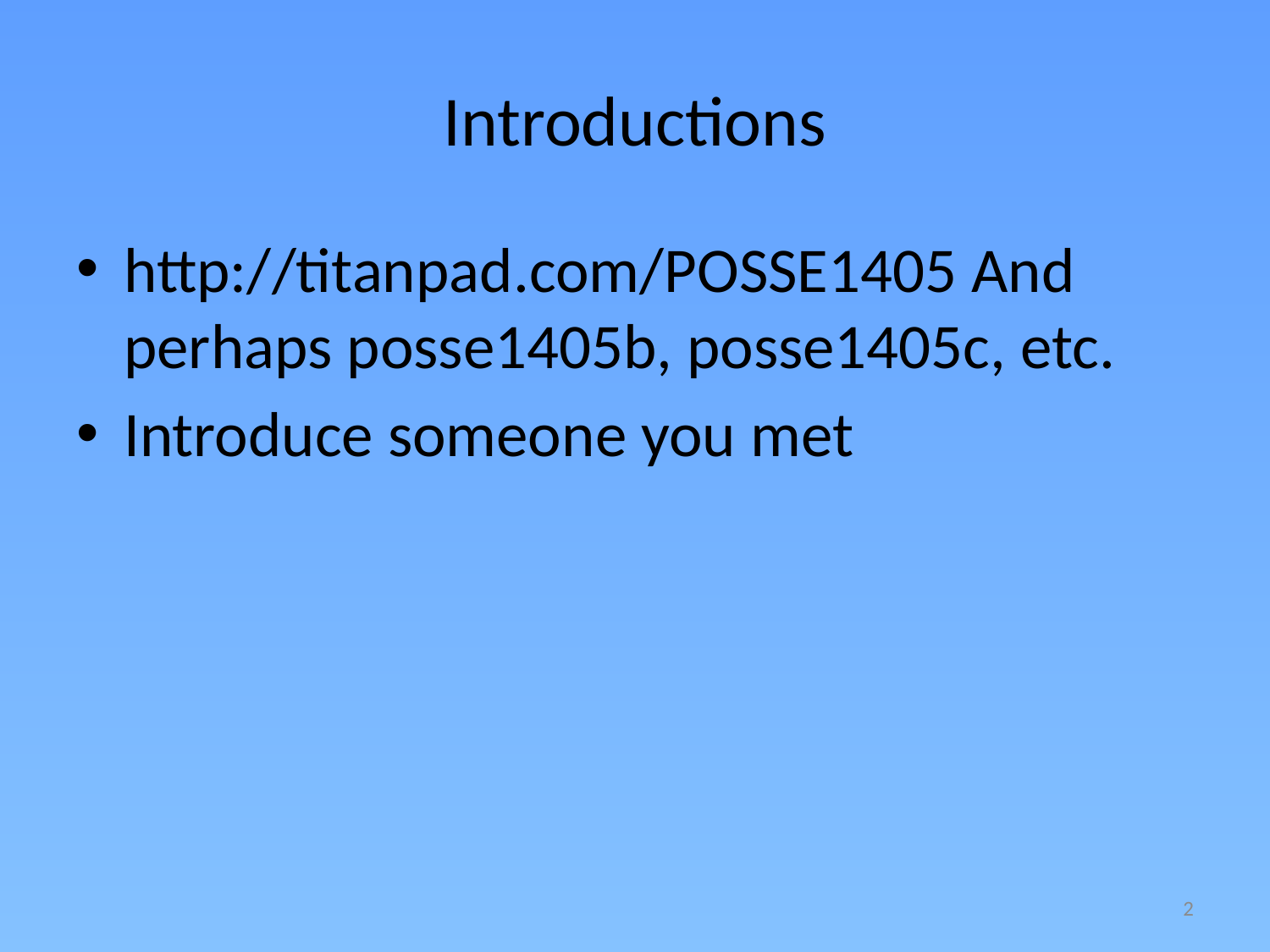

# Introductions
http://titanpad.com/POSSE1405 And perhaps posse1405b, posse1405c, etc.
Introduce someone you met
2